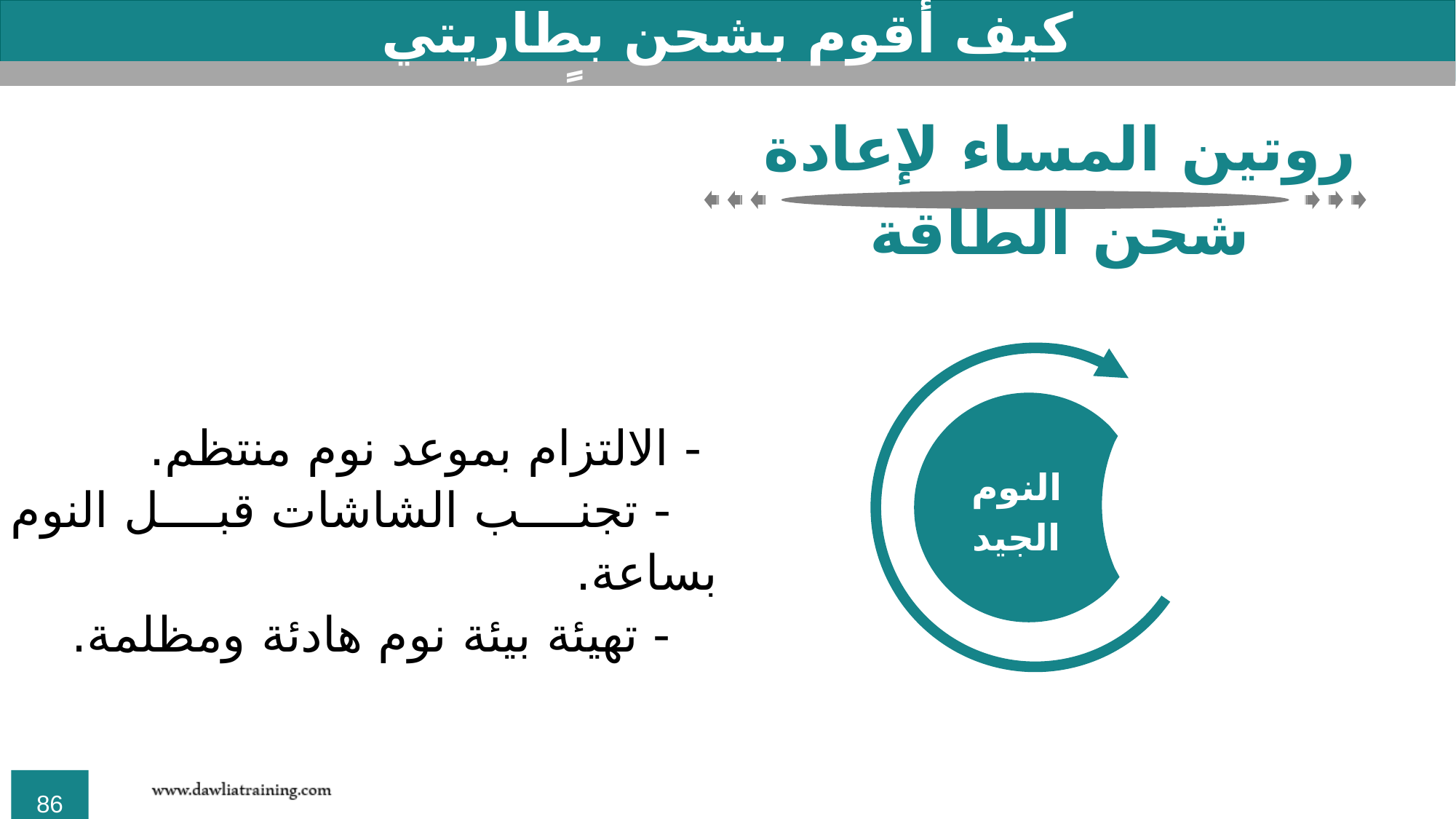

كيف أقوم بشحن بطاريتي الداخلية يومياً؟
روتين المساء لإعادة شحن الطاقة

النوم الجيد
 - الالتزام بموعد نوم منتظم.
   - تجنب الشاشات قبل النوم بساعة.
   - تهيئة بيئة نوم هادئة ومظلمة.